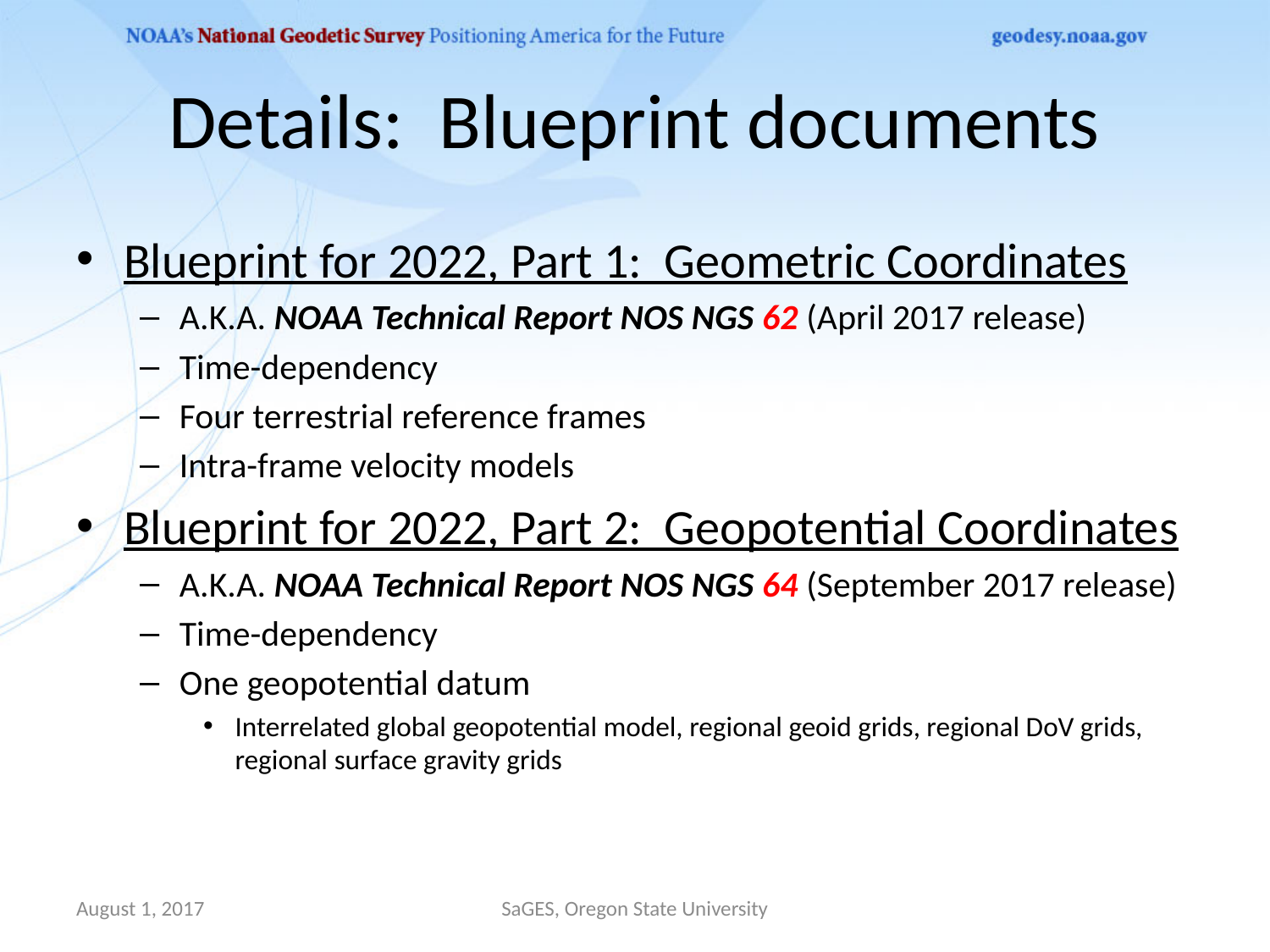

# Details:  Blueprint documents
Blueprint for 2022, Part 1:  Geometric Coordinates
A.K.A. NOAA Technical Report NOS NGS 62 (April 2017 release)
Time-dependency
Four terrestrial reference frames
Intra-frame velocity models
Blueprint for 2022, Part 2:  Geopotential Coordinates
A.K.A. NOAA Technical Report NOS NGS 64 (September 2017 release)
Time-dependency
One geopotential datum
Interrelated global geopotential model, regional geoid grids, regional DoV grids, regional surface gravity grids

August 1, 2017
SaGES, Oregon State University